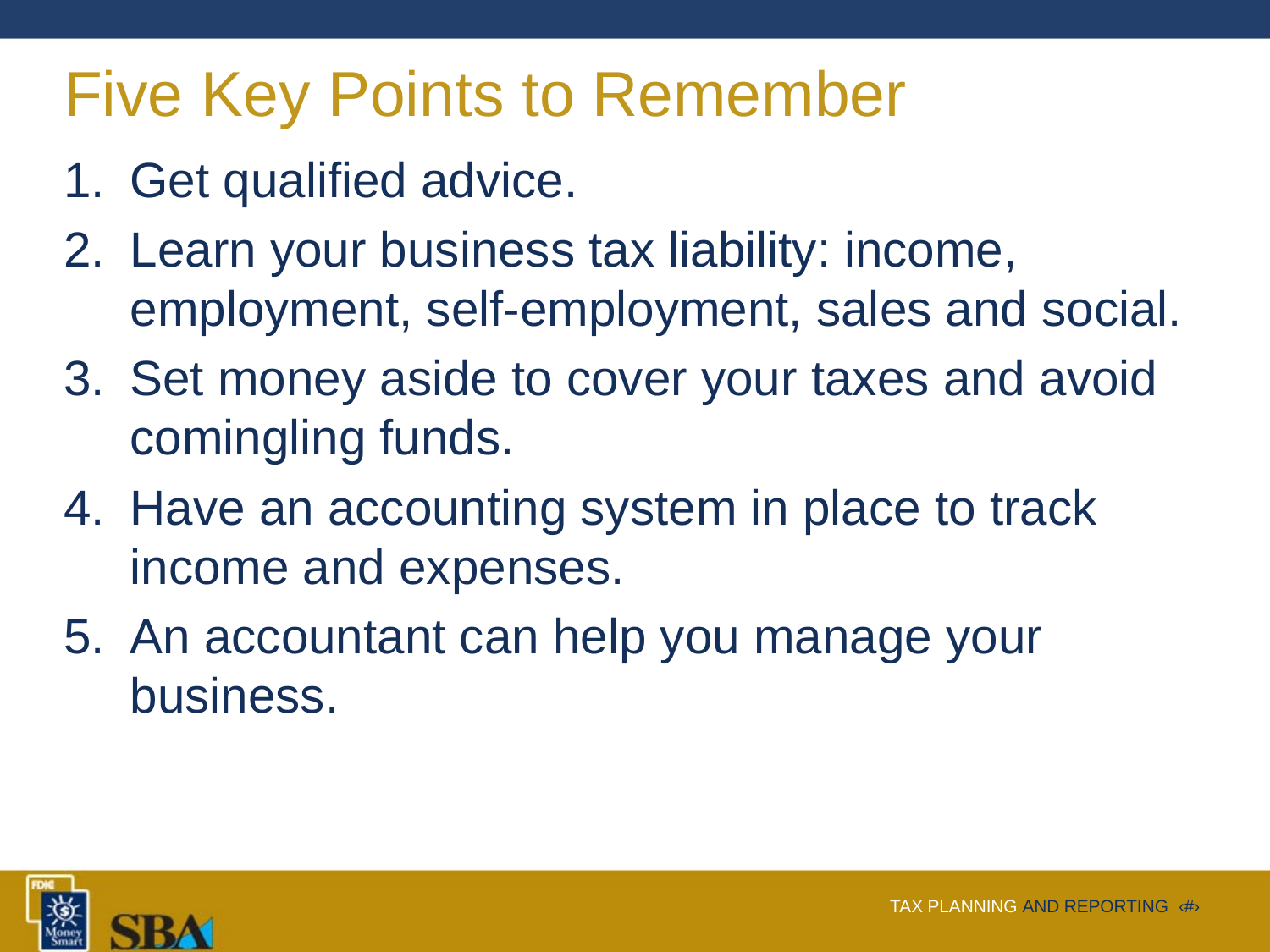

# Five Key Points to Remember
Get qualified advice.
Learn your business tax liability: income, employment, self-employment, sales and social.
Set money aside to cover your taxes and avoid comingling funds.
Have an accounting system in place to track income and expenses.
An accountant can help you manage your business.